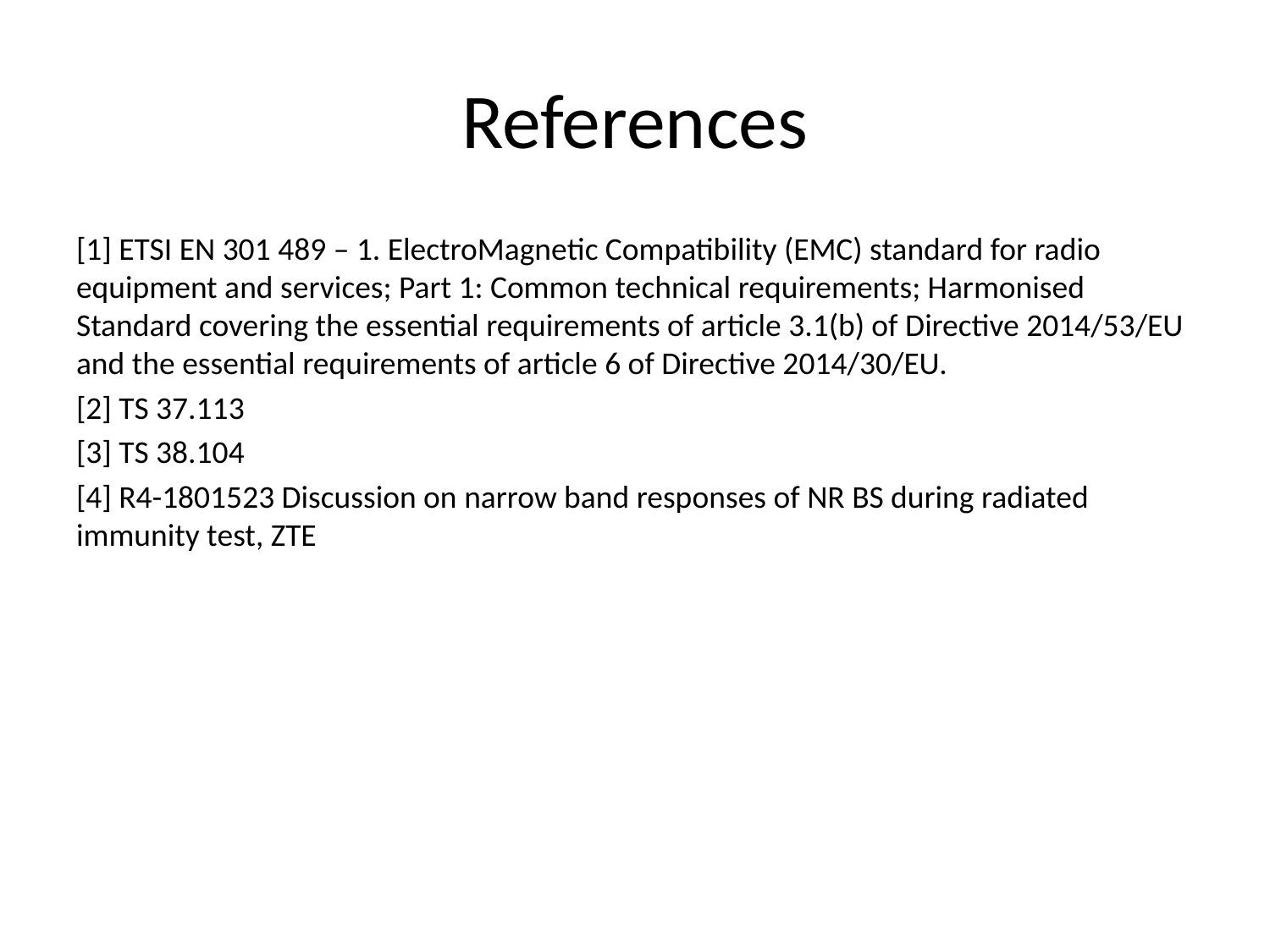

# References
[1] ETSI EN 301 489 – 1. ElectroMagnetic Compatibility (EMC) standard for radio equipment and services; Part 1: Common technical requirements; Harmonised Standard covering the essential requirements of article 3.1(b) of Directive 2014/53/EU and the essential requirements of article 6 of Directive 2014/30/EU.
[2] TS 37.113
[3] TS 38.104
[4] R4-1801523 Discussion on narrow band responses of NR BS during radiated immunity test, ZTE